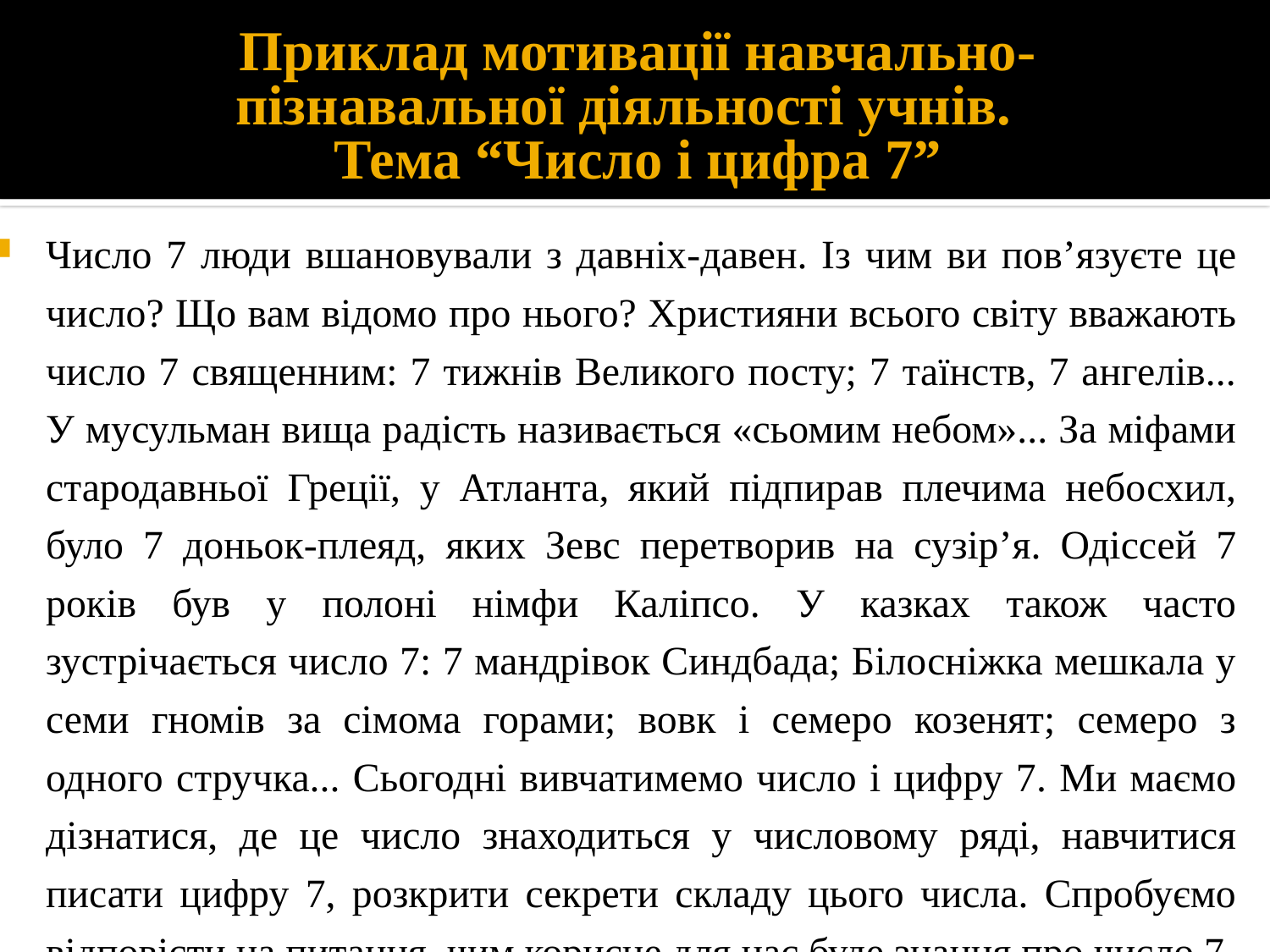

# Приклад мотивації навчально-пізнавальної діяльності учнів. Тема “Число і цифра 7”
Число 7 люди вшановували з давніх-давен. Із чим ви пов’язуєте це число? Що вам відомо про нього? Християни всього світу вважають число 7 священним: 7 тижнів Великого посту; 7 таїнств, 7 ангелів... У мусульман вища радість називається «сьомим небом»... За міфами стародавньої Греції, у Атланта, який підпирав плечима небосхил, було 7 доньок-плеяд, яких Зевс перетворив на сузір’я. Одіссей 7 років був у полоні німфи Каліпсо. У казках також часто зустрічається число 7: 7 мандрівок Синдбада; Білосніжка мешкала у семи гномів за сімома горами; вовк і семеро козенят; семеро з одного стручка... Сьогодні вивчатимемо число і цифру 7. Ми маємо дізнатися, де це число знаходиться у числовому ряді, навчитися писати цифру 7, розкрити секрети складу цього числа. Спробуємо відповісти на питання, чим корисне для нас буде знання про число 7.